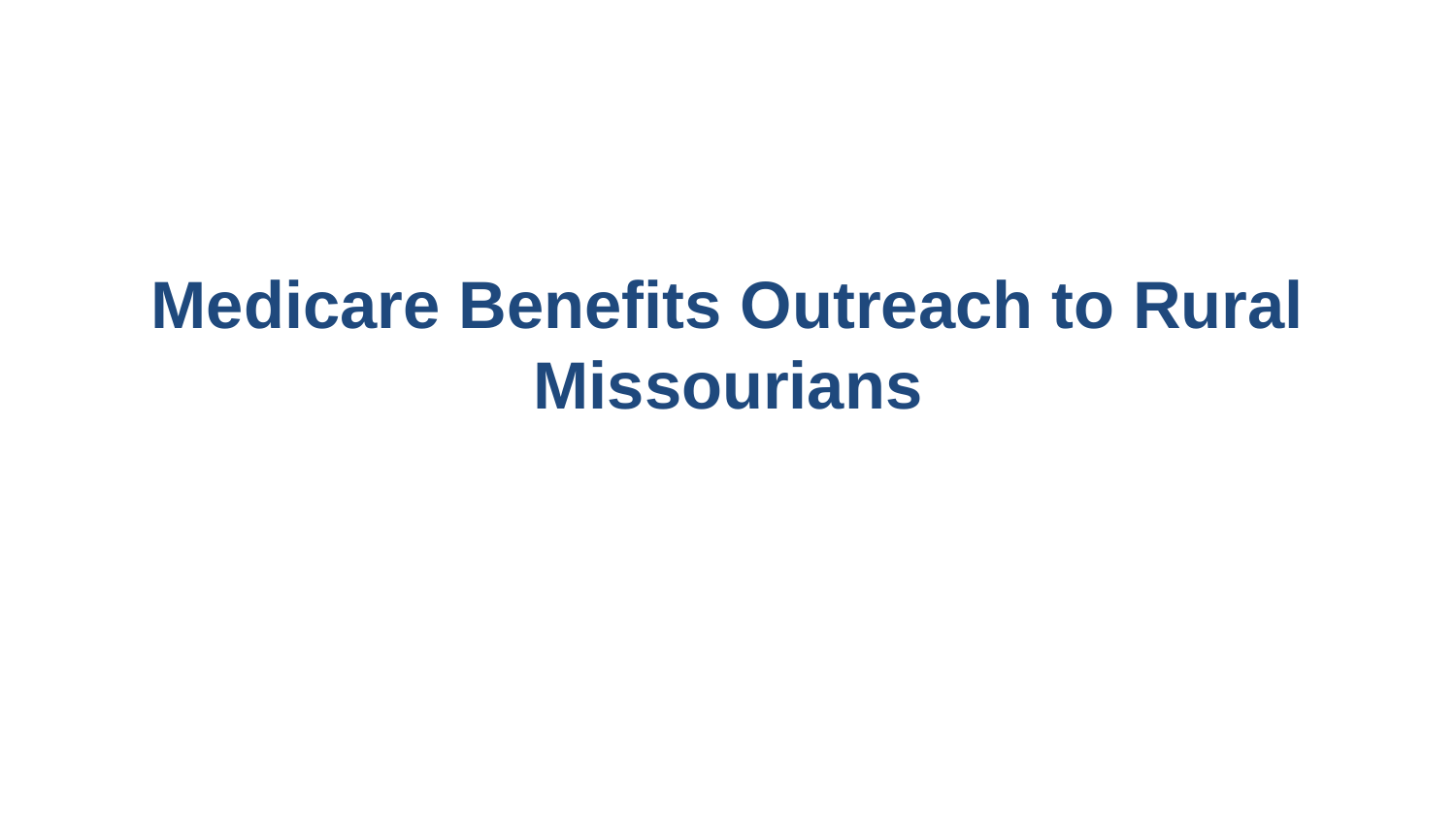

# Medicare Benefits Outreach to Rural Missourians